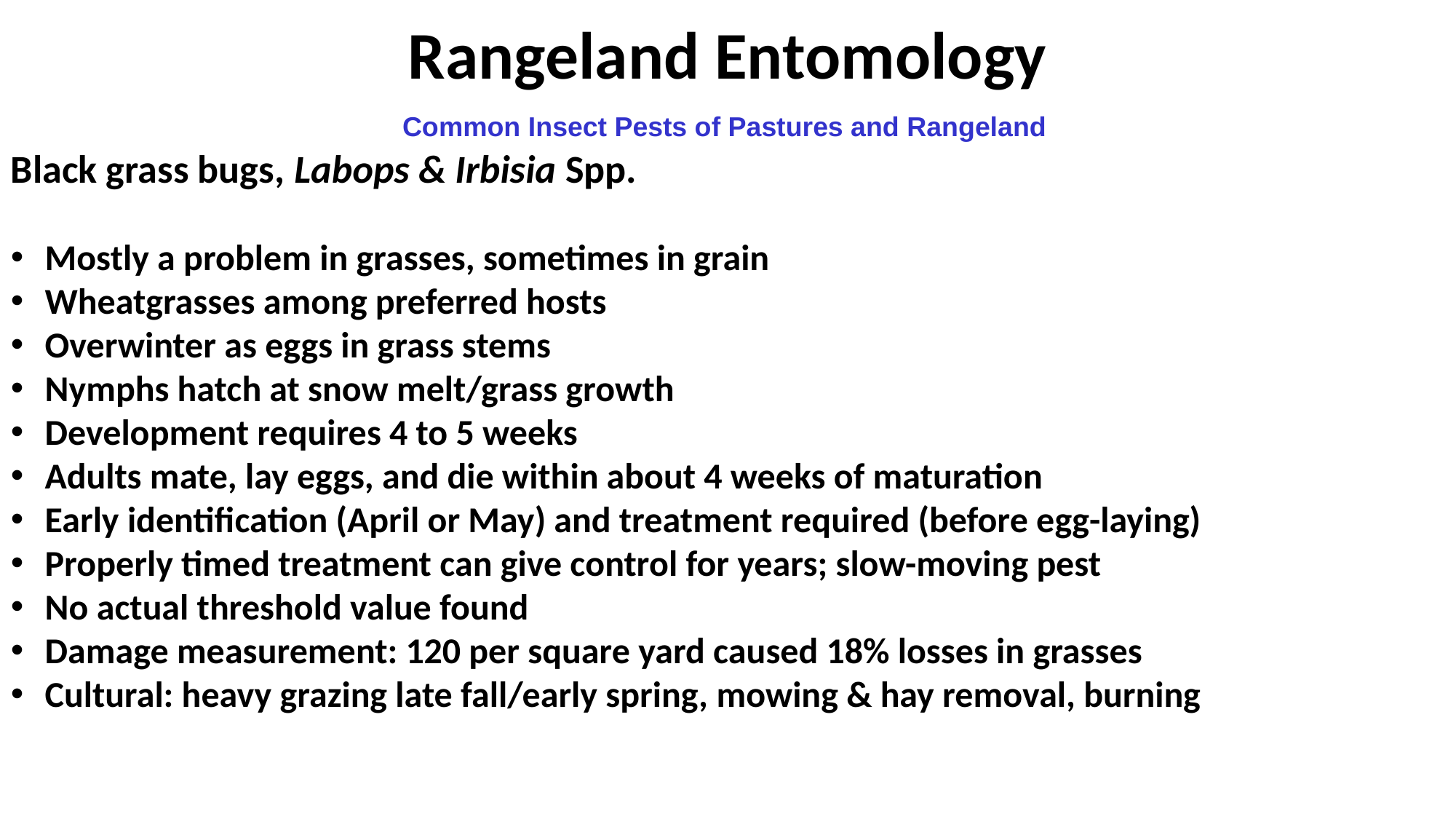

Rangeland Entomology
Common Insect Pests of Pastures and Rangeland
Black grass bugs, Labops & Irbisia Spp.

Mostly a problem in grasses, sometimes in grain
Wheatgrasses among preferred hosts
Overwinter as eggs in grass stems
Nymphs hatch at snow melt/grass growth
Development requires 4 to 5 weeks
Adults mate, lay eggs, and die within about 4 weeks of maturation
Early identification (April or May) and treatment required (before egg-laying)
Properly timed treatment can give control for years; slow-moving pest
No actual threshold value found
Damage measurement: 120 per square yard caused 18% losses in grasses
Cultural: heavy grazing late fall/early spring, mowing & hay removal, burning